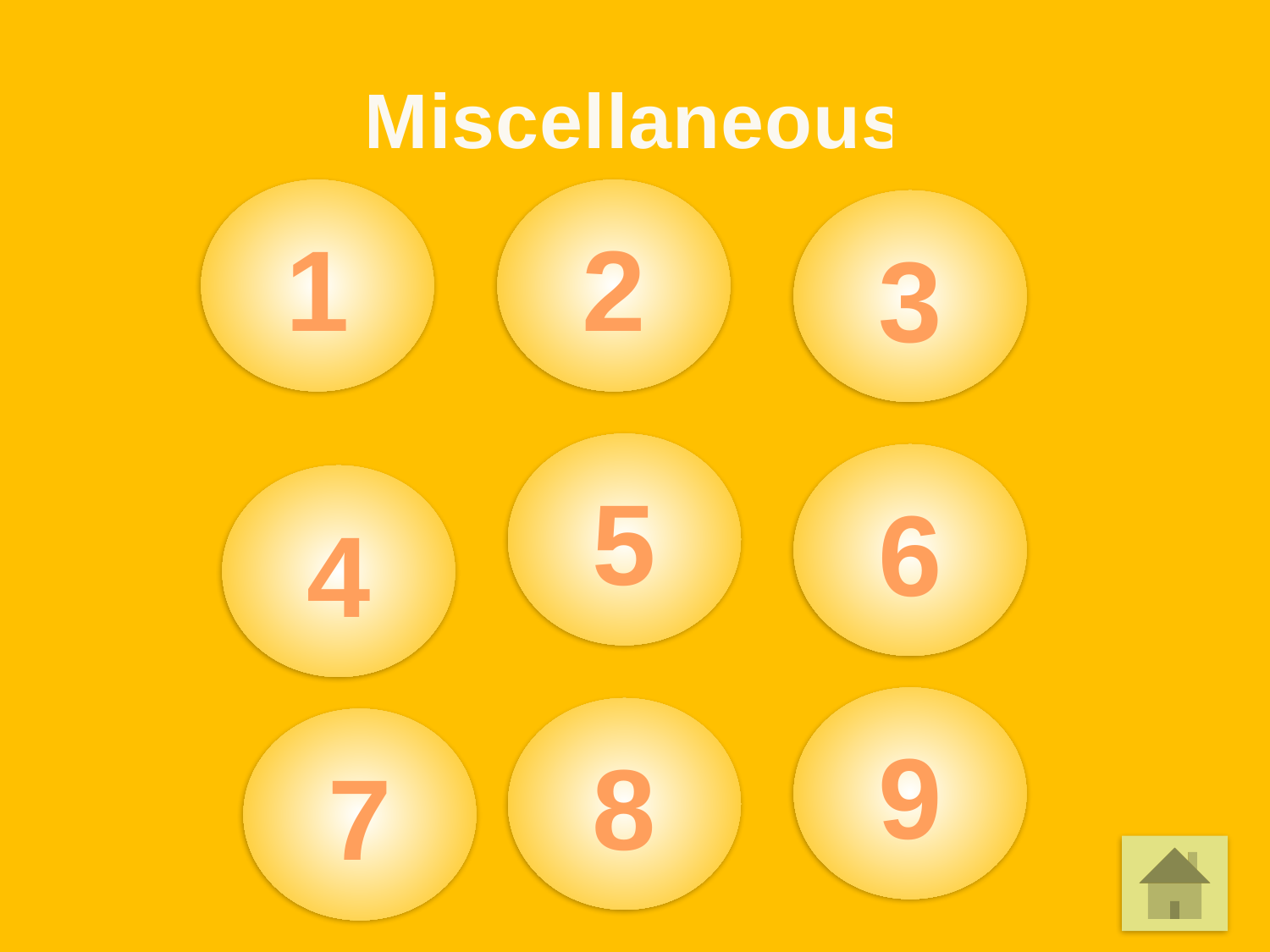

# Miscellaneous
1
2
3
5
6
4
9
8
7